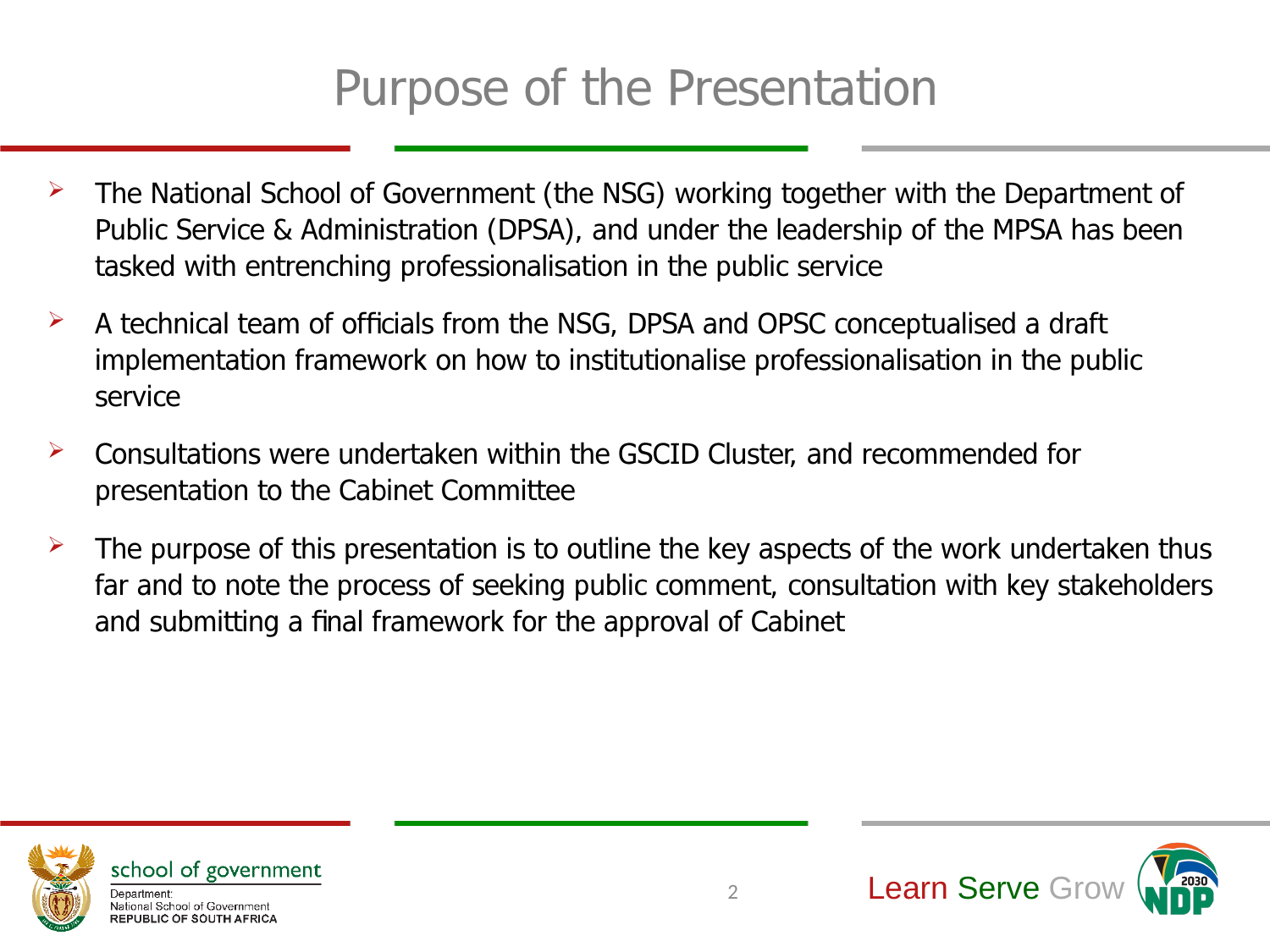

# Purpose of the Presentation
The National School of Government (the NSG) working together with the Department of Public Service & Administration (DPSA), and under the leadership of the MPSA has been tasked with entrenching professionalisation in the public service
A technical team of officials from the NSG, DPSA and OPSC conceptualised a draft implementation framework on how to institutionalise professionalisation in the public service
Consultations were undertaken within the GSCID Cluster, and recommended for presentation to the Cabinet Committee
The purpose of this presentation is to outline the key aspects of the work undertaken thus far and to note the process of seeking public comment, consultation with key stakeholders and submitting a final framework for the approval of Cabinet

2